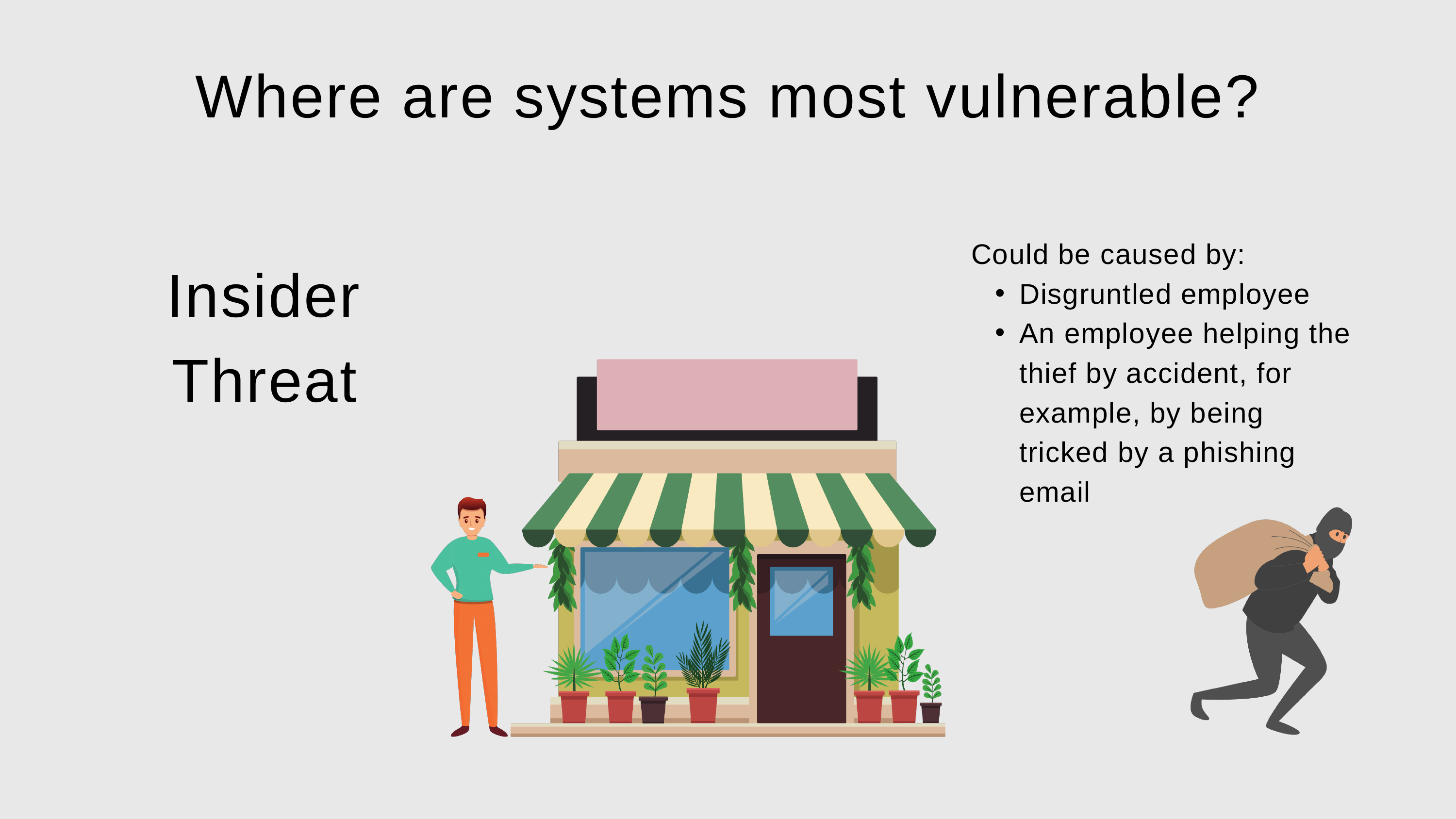

Where are systems most vulnerable?
Could be caused by:
Disgruntled employee
An employee helping the thief by accident, for example, by being tricked by a phishing email
Insider Threat